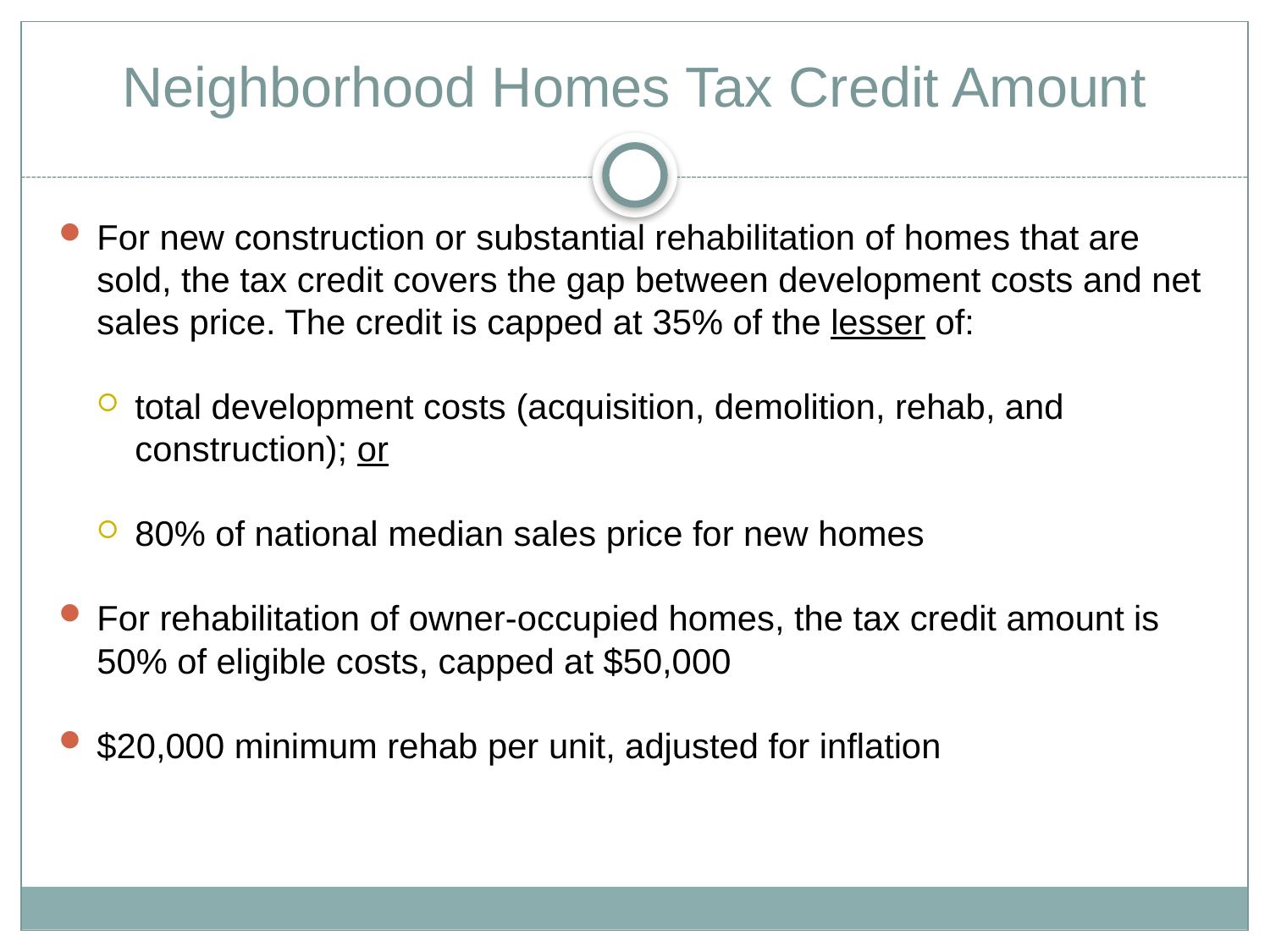

# Neighborhood Homes Tax Credit Amount
For new construction or substantial rehabilitation of homes that are sold, the tax credit covers the gap between development costs and net sales price. The credit is capped at 35% of the lesser of:
total development costs (acquisition, demolition, rehab, and construction); or
80% of national median sales price for new homes
For rehabilitation of owner-occupied homes, the tax credit amount is 50% of eligible costs, capped at $50,000
$20,000 minimum rehab per unit, adjusted for inflation